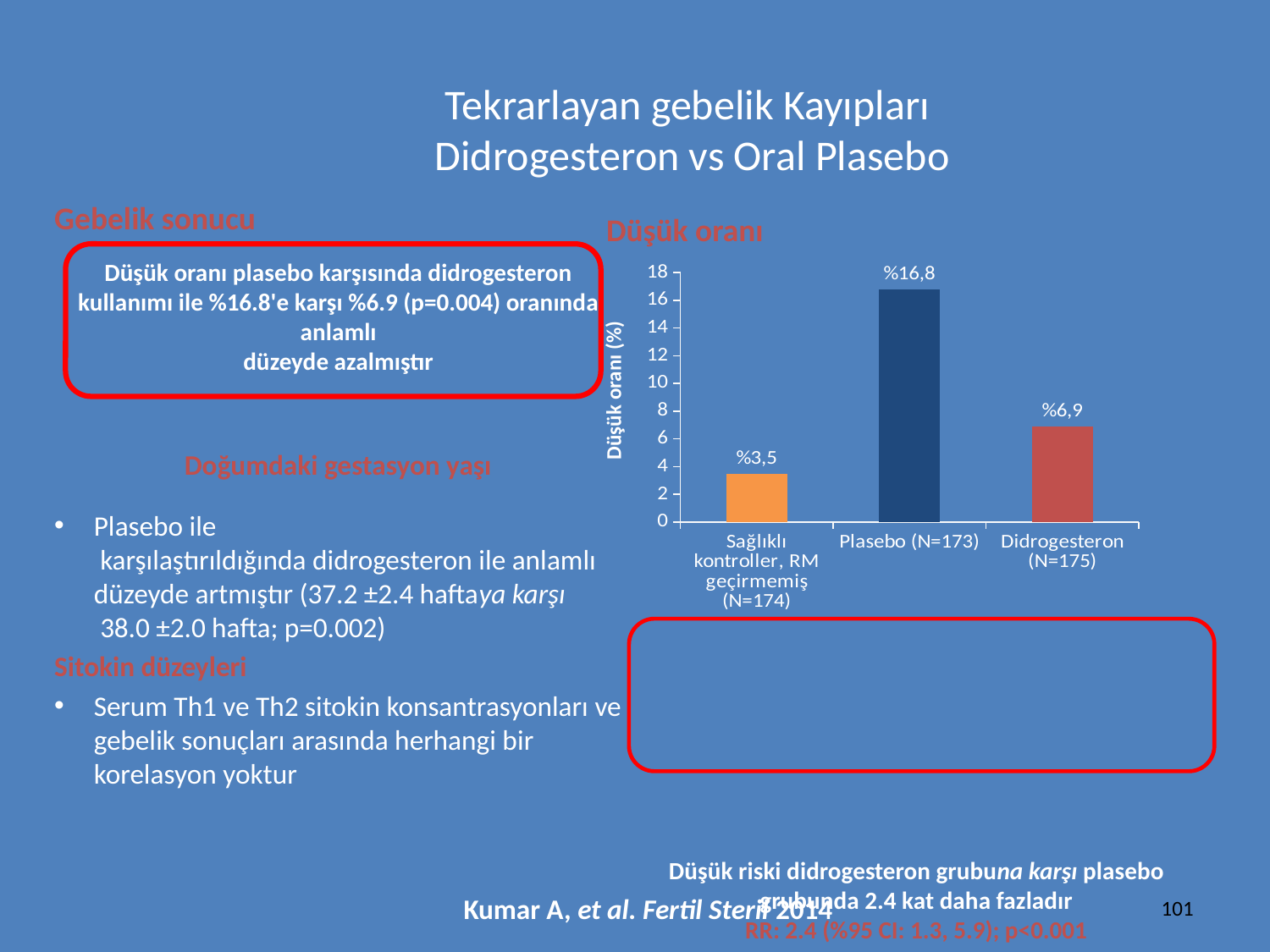

# Tekrarlayan gebelik Kayıpları Didrogesteron vs Oral Plasebo
Gebelik sonucu
Düşük oranı plasebo karşısında didrogesteron kullanımı ile %16.8'e karşı %6.9 (p=0.004) oranında anlamlı
düzeyde azalmıştır
Doğumdaki gestasyon yaşı
Plasebo ile
 karşılaştırıldığında didrogesteron ile anlamlı düzeyde artmıştır (37.2 ±2.4 haftaya karşı
 38.0 ±2.0 hafta; p=0.002)
Sitokin düzeyleri
Serum Th1 ve Th2 sitokin konsantrasyonları ve gebelik sonuçları arasında herhangi bir korelasyon yoktur
Düşük oranı

Düşük riski didrogesteron grubuna karşı plasebo grubunda 2.4 kat daha fazladır
RR: 2.4 (%95 CI: 1.3, 5.9); p<0.001

Düşük oranı (%)

### Chart

| Category | Sütun1 |
|---|---|
| Sağlıklı kontroller, RM geçirmemiş (N=174) | 3.5 |
| Plasebo (N=173) | 16.8 |
| Didrogesteron (N=175) | 6.9 |
Kumar A, et al. Fertil Steril 2014
101